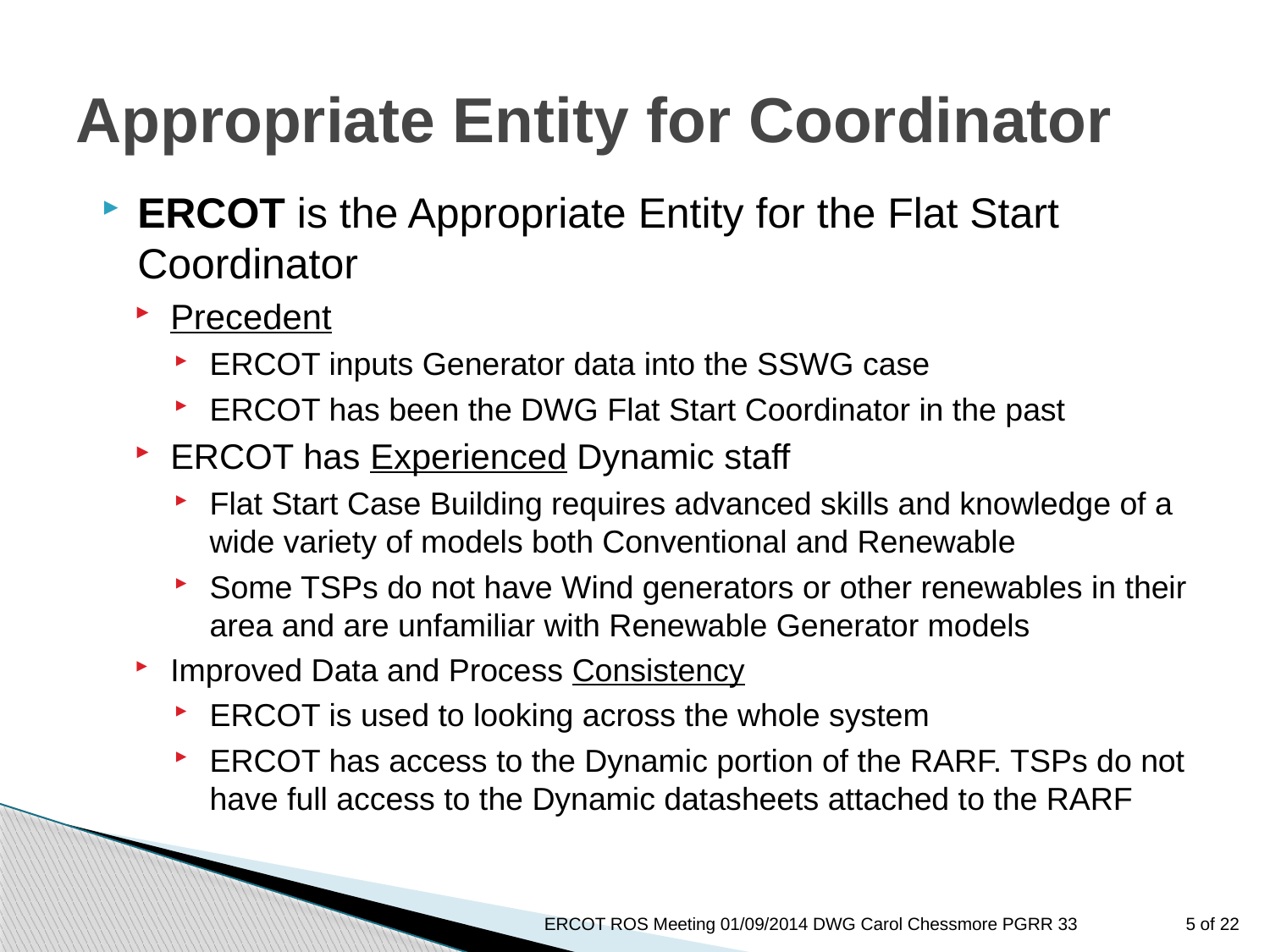

# Appropriate Entity for Coordinator
ERCOT is the Appropriate Entity for the Flat Start Coordinator
Precedent
ERCOT inputs Generator data into the SSWG case
ERCOT has been the DWG Flat Start Coordinator in the past
ERCOT has Experienced Dynamic staff
Flat Start Case Building requires advanced skills and knowledge of a wide variety of models both Conventional and Renewable
Some TSPs do not have Wind generators or other renewables in their area and are unfamiliar with Renewable Generator models
Improved Data and Process Consistency
ERCOT is used to looking across the whole system
ERCOT has access to the Dynamic portion of the RARF. TSPs do not have full access to the Dynamic datasheets attached to the RARF

ERCOT ROS Meeting 01/09/2014 DWG Carol Chessmore PGRR 33
5 of 22